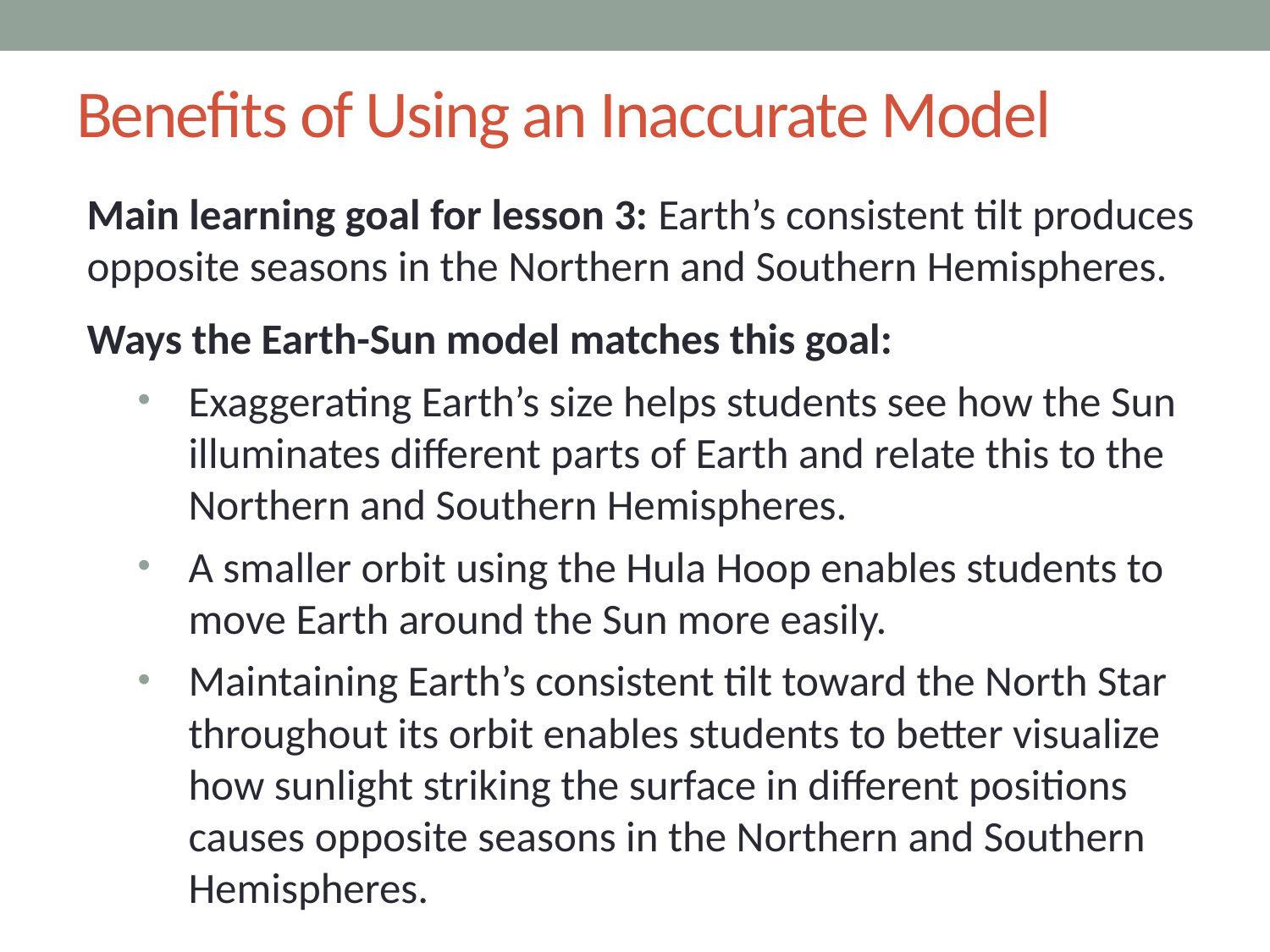

# Benefits of Using an Inaccurate Model
Main learning goal for lesson 3: Earth’s consistent tilt produces opposite seasons in the Northern and Southern Hemispheres.
Ways the Earth-Sun model matches this goal:
Exaggerating Earth’s size helps students see how the Sun illuminates different parts of Earth and relate this to the Northern and Southern Hemispheres.
A smaller orbit using the Hula Hoop enables students to move Earth around the Sun more easily.
Maintaining Earth’s consistent tilt toward the North Star throughout its orbit enables students to better visualize how sunlight striking the surface in different positions causes opposite seasons in the Northern and Southern Hemispheres.